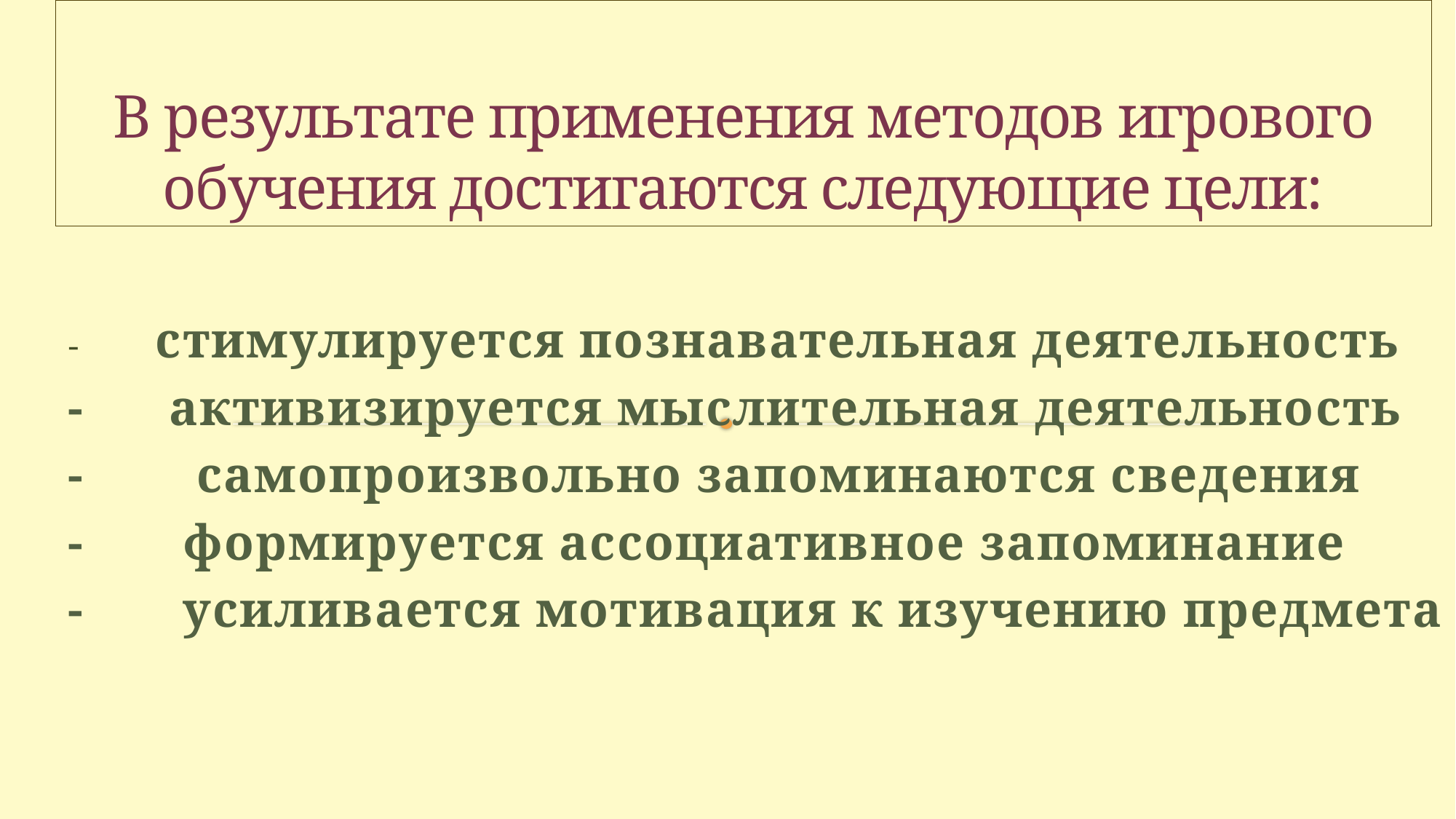

# В результате применения методов игрового обучения достигаются следующие цели:
-       стимулируется познавательная деятельность
-      активизируется мыслительная деятельность
-        самопроизвольно запоминаются сведения
-       формируется ассоциативное запоминание
-       усиливается мотивация к изучению предмета